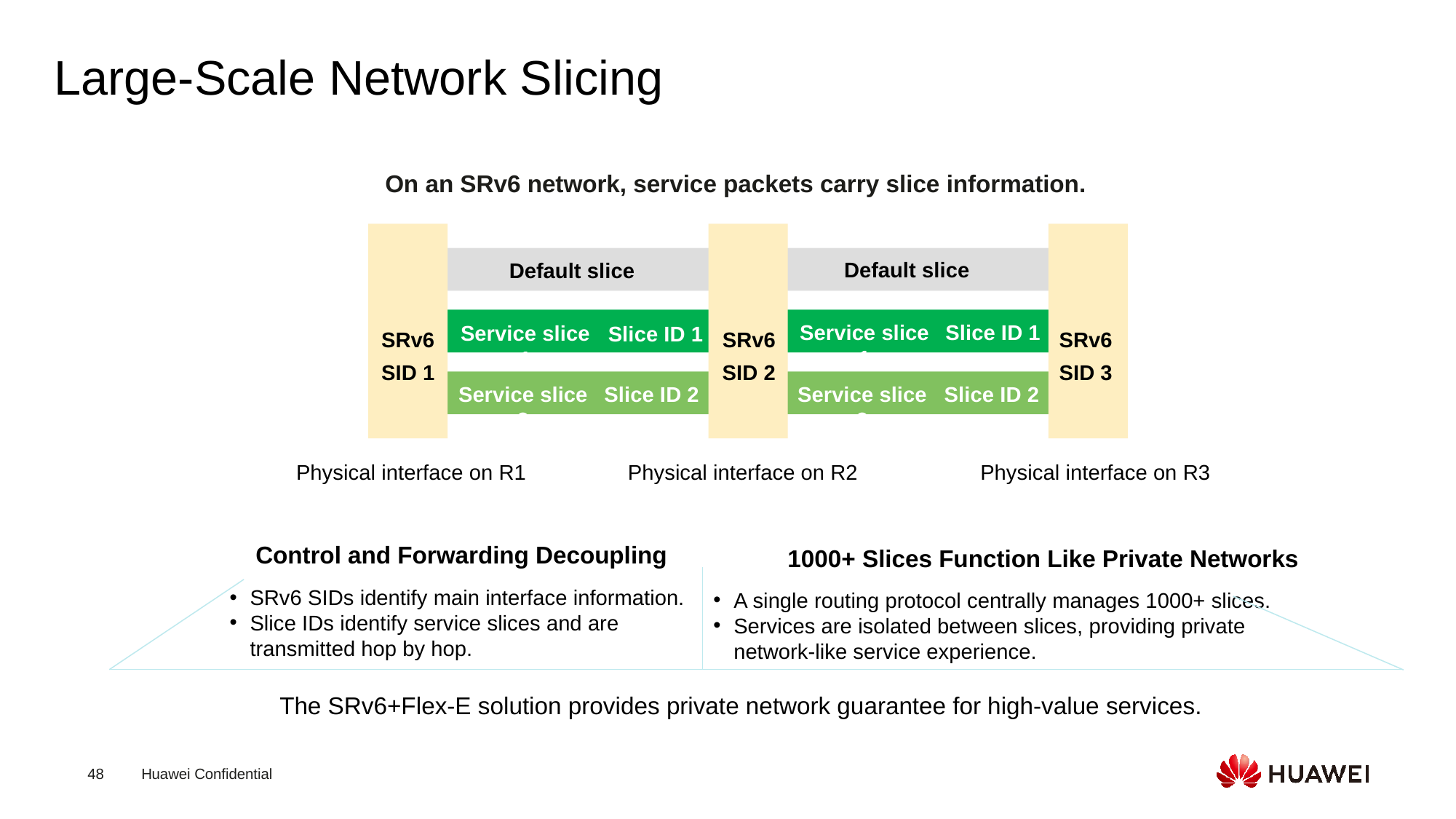

# Large-Scale Network Slicing

On an SRv6 network, service packets carry slice information.

Default slice
Default slice
SRv6 SID 1
SRv6 SID 2
SRv6 SID 3
Slice ID 1
Service slice 1
Service slice 1
Slice ID 1
Service slice 2
Slice ID 2
Service slice 2
Slice ID 2
Physical interface on R1
Physical interface on R2
Physical interface on R3
Control and Forwarding Decoupling
1000+ Slices Function Like Private Networks
SRv6 SIDs identify main interface information.
Slice IDs identify service slices and are transmitted hop by hop.
A single routing protocol centrally manages 1000+ slices.
Services are isolated between slices, providing private network-like service experience.
The SRv6+Flex-E solution provides private network guarantee for high-value services.